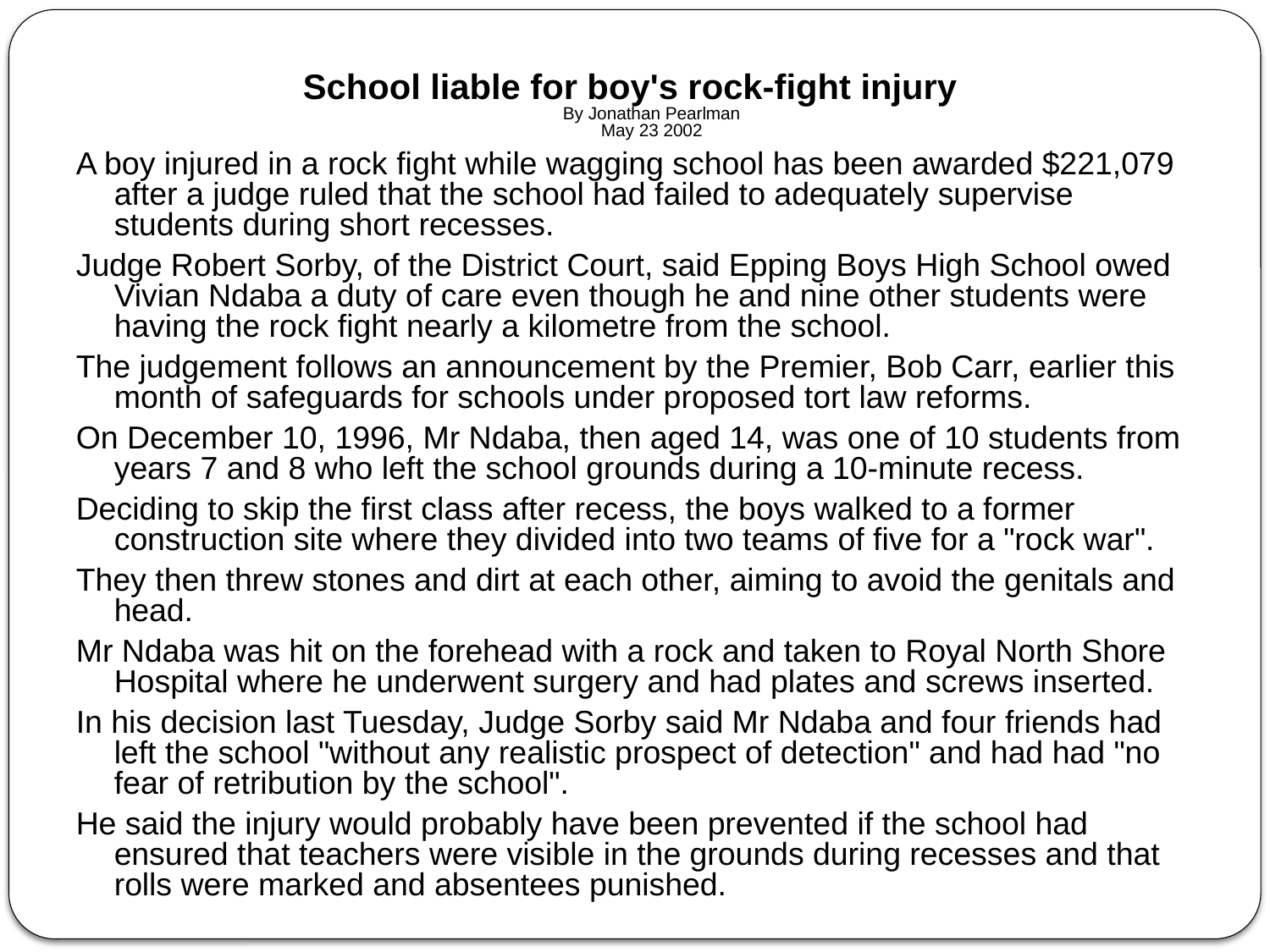

School liable for boy's rock-fight injury
By Jonathan Pearlman
May 23 2002
A boy injured in a rock fight while wagging school has been awarded $221,079 after a judge ruled that the school had failed to adequately supervise students during short recesses.
Judge Robert Sorby, of the District Court, said Epping Boys High School owed Vivian Ndaba a duty of care even though he and nine other students were having the rock fight nearly a kilometre from the school.
The judgement follows an announcement by the Premier, Bob Carr, earlier this month of safeguards for schools under proposed tort law reforms.
On December 10, 1996, Mr Ndaba, then aged 14, was one of 10 students from years 7 and 8 who left the school grounds during a 10-minute recess.
Deciding to skip the first class after recess, the boys walked to a former construction site where they divided into two teams of five for a "rock war".
They then threw stones and dirt at each other, aiming to avoid the genitals and head.
Mr Ndaba was hit on the forehead with a rock and taken to Royal North Shore Hospital where he underwent surgery and had plates and screws inserted.
In his decision last Tuesday, Judge Sorby said Mr Ndaba and four friends had left the school "without any realistic prospect of detection" and had had "no fear of retribution by the school".
He said the injury would probably have been prevented if the school had ensured that teachers were visible in the grounds during recesses and that rolls were marked and absentees punished.